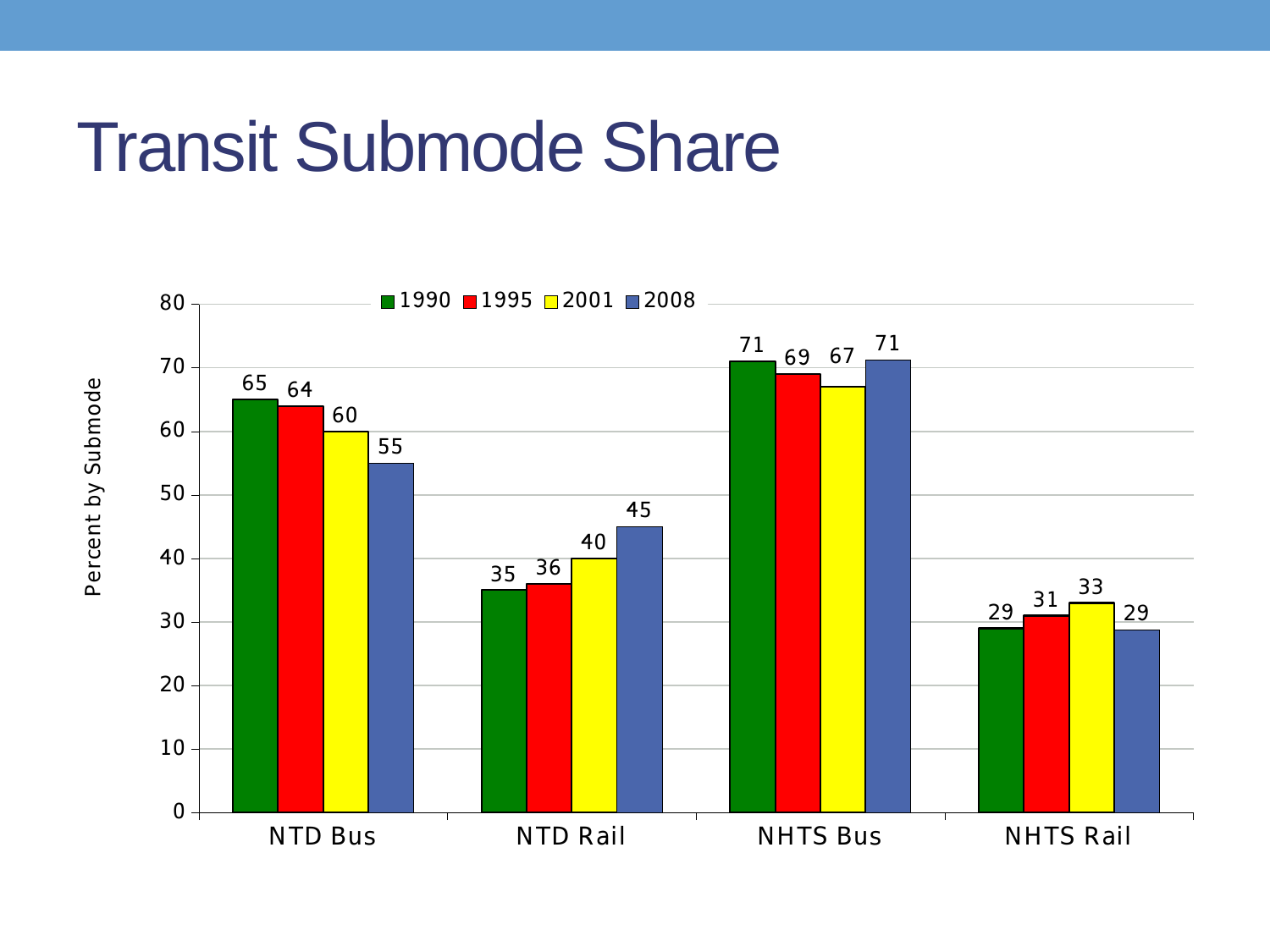

# Transit Submode Share

### Chart

| Category | 1990 | 1995 | 2001 | 2008 |
|---|---|---|---|---|
| NTD Bus | 65.0 | 64.0 | 60.0 | 55.0 |
| NTD Rail | 35.0 | 36.0 | 40.0 | 45.0 |
| NHTS Bus | 71.0 | 69.0 | 67.0 | 71.21021300409018 |
| NHTS Rail | 29.0 | 31.0 | 33.0 | 28.789786995909918 |